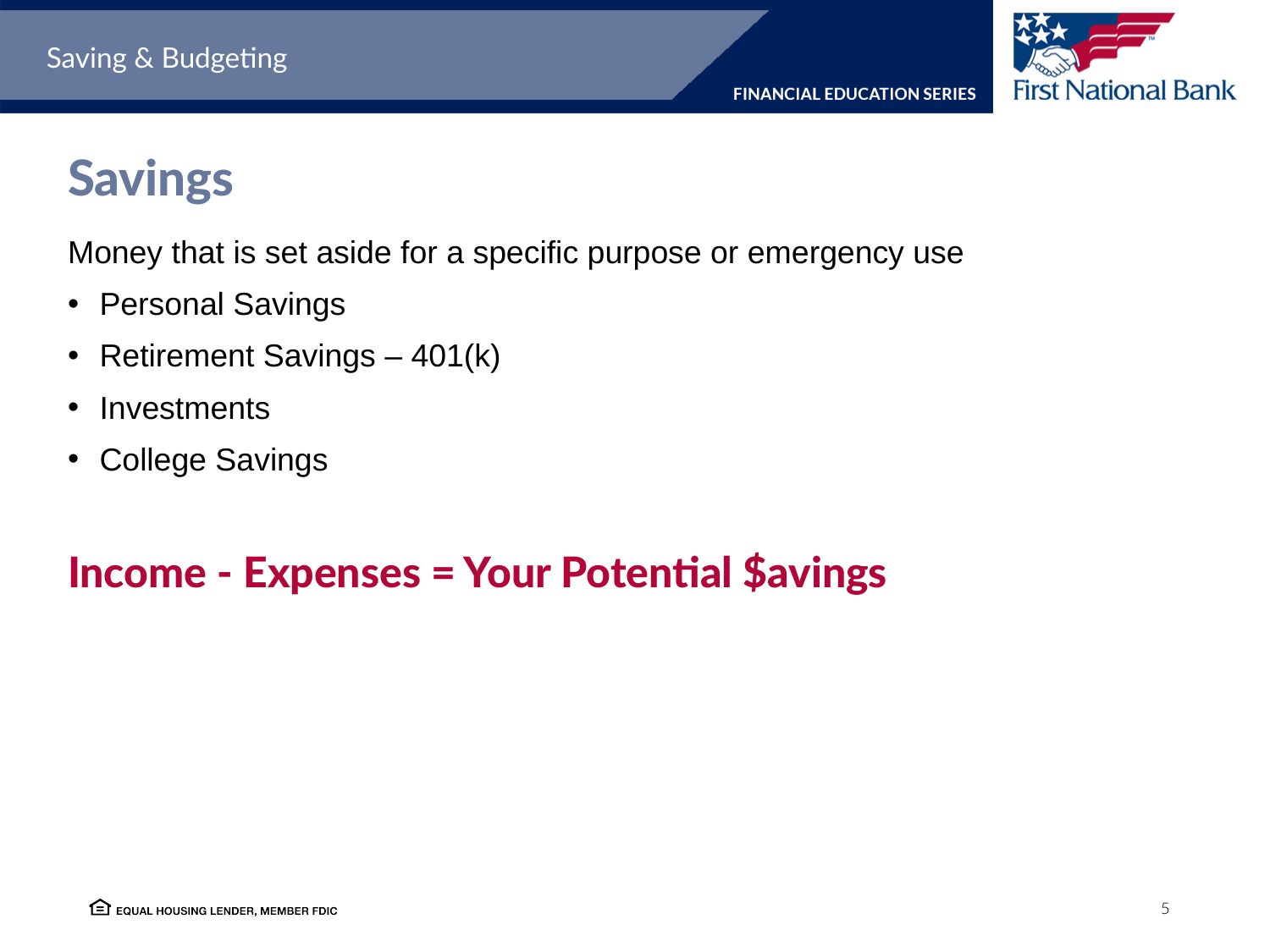

Saving & Budgeting
# Savings
Money that is set aside for a specific purpose or emergency use
Personal Savings
Retirement Savings – 401(k)
Investments
College Savings

Income - Expenses = Your Potential $avings
5